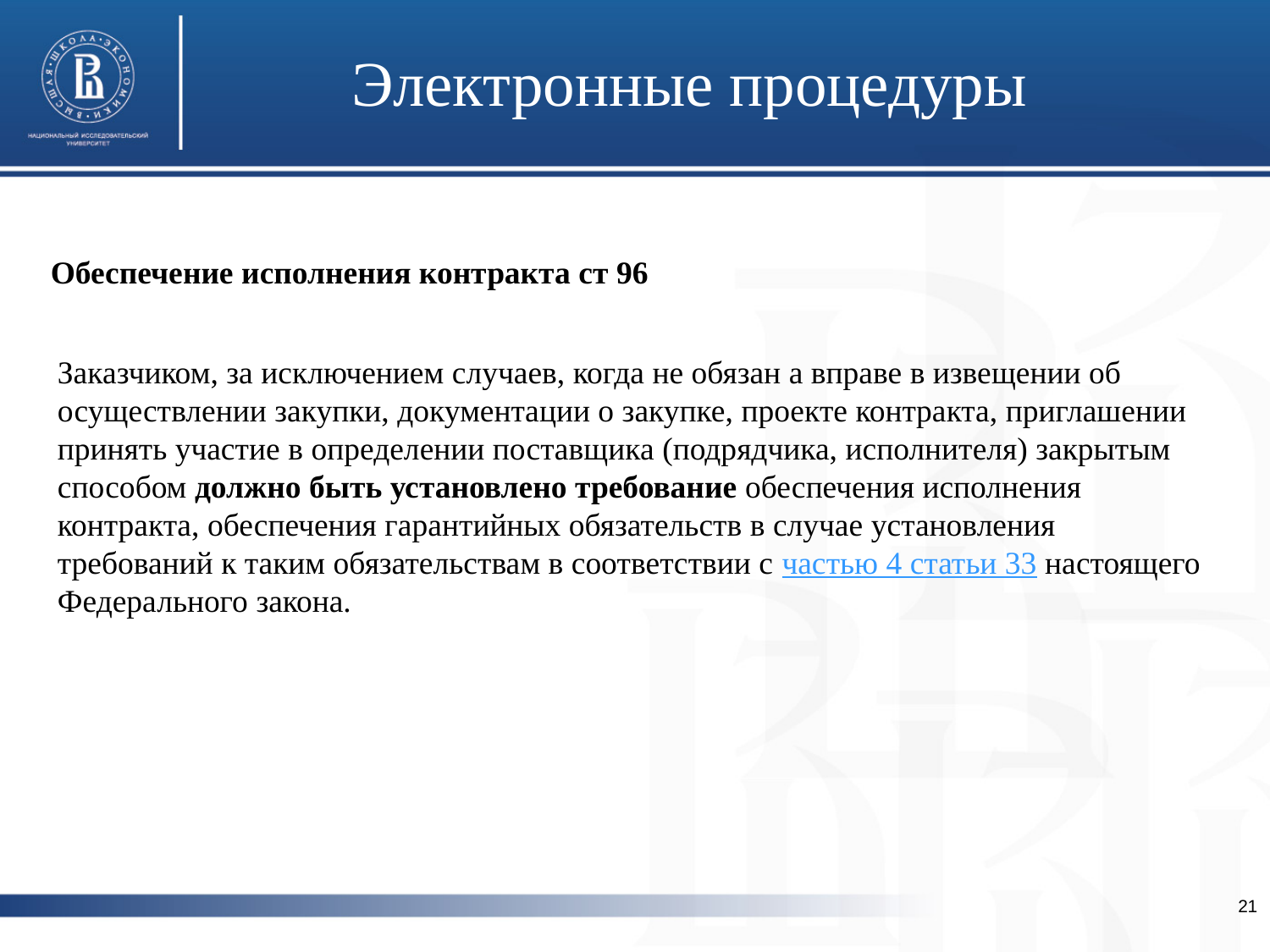

Электронные процедуры
Обеспечение исполнения контракта ст 96
Заказчиком, за исключением случаев, когда не обязан а вправе в извещении об осуществлении закупки, документации о закупке, проекте контракта, приглашении принять участие в определении поставщика (подрядчика, исполнителя) закрытым способом должно быть установлено требование обеспечения исполнения контракта, обеспечения гарантийных обязательств в случае установления требований к таким обязательствам в соответствии с частью 4 статьи 33 настоящего Федерального закона.

21